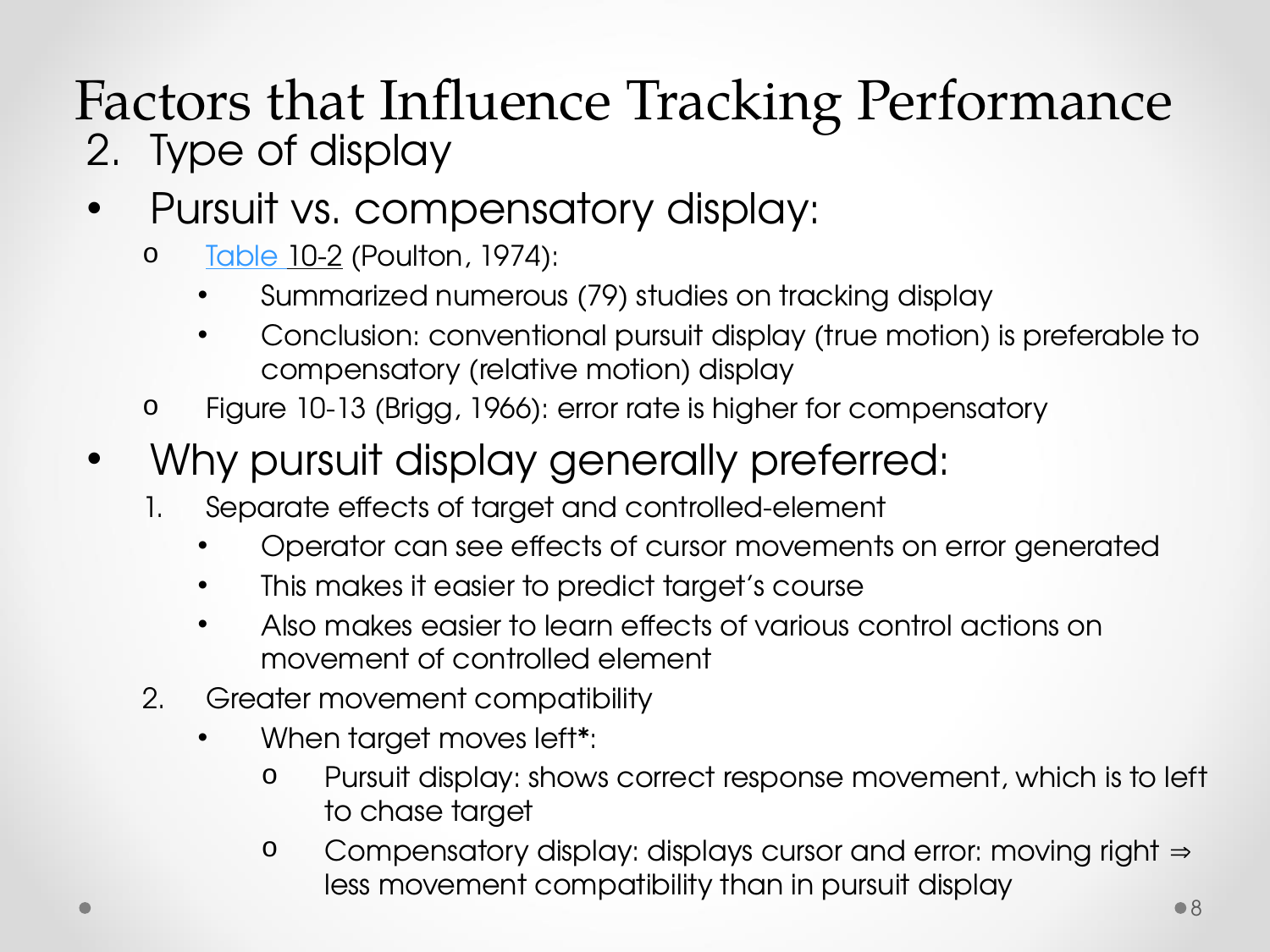

# Factors that Influence Tracking Performance

Type of display
Pursuit vs. compensatory display:
Table 10-2 (Poulton, 1974):
Summarized numerous (79) studies on tracking display
Conclusion: conventional pursuit display (true motion) is preferable to compensatory (relative motion) display
Figure 10-13 (Brigg, 1966): error rate is higher for compensatory
Why pursuit display generally preferred:
Separate effects of target and controlled-element
Operator can see effects of cursor movements on error generated
This makes it easier to predict target’s course
Also makes easier to learn effects of various control actions on movement of controlled element
Greater movement compatibility
When target moves left*:
Pursuit display: shows correct response movement, which is to left to chase target
Compensatory display: displays cursor and error: moving right ⇒ less movement compatibility than in pursuit display
8